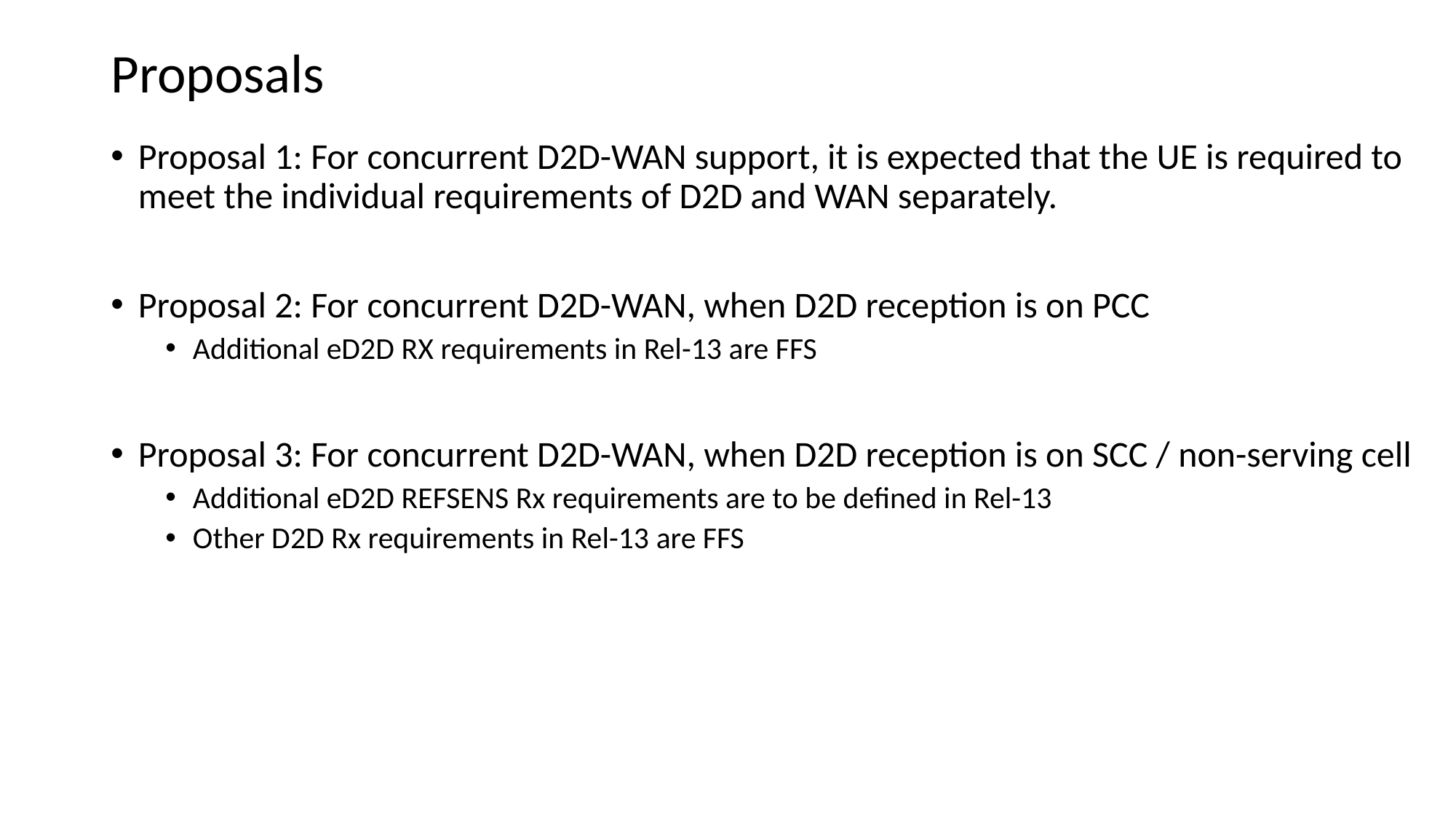

# Proposals
Proposal 1: For concurrent D2D-WAN support, it is expected that the UE is required to meet the individual requirements of D2D and WAN separately.

Proposal 2: For concurrent D2D-WAN, when D2D reception is on PCC
Additional eD2D RX requirements in Rel-13 are FFS

Proposal 3: For concurrent D2D-WAN, when D2D reception is on SCC / non-serving cell
Additional eD2D REFSENS Rx requirements are to be defined in Rel-13
Other D2D Rx requirements in Rel-13 are FFS